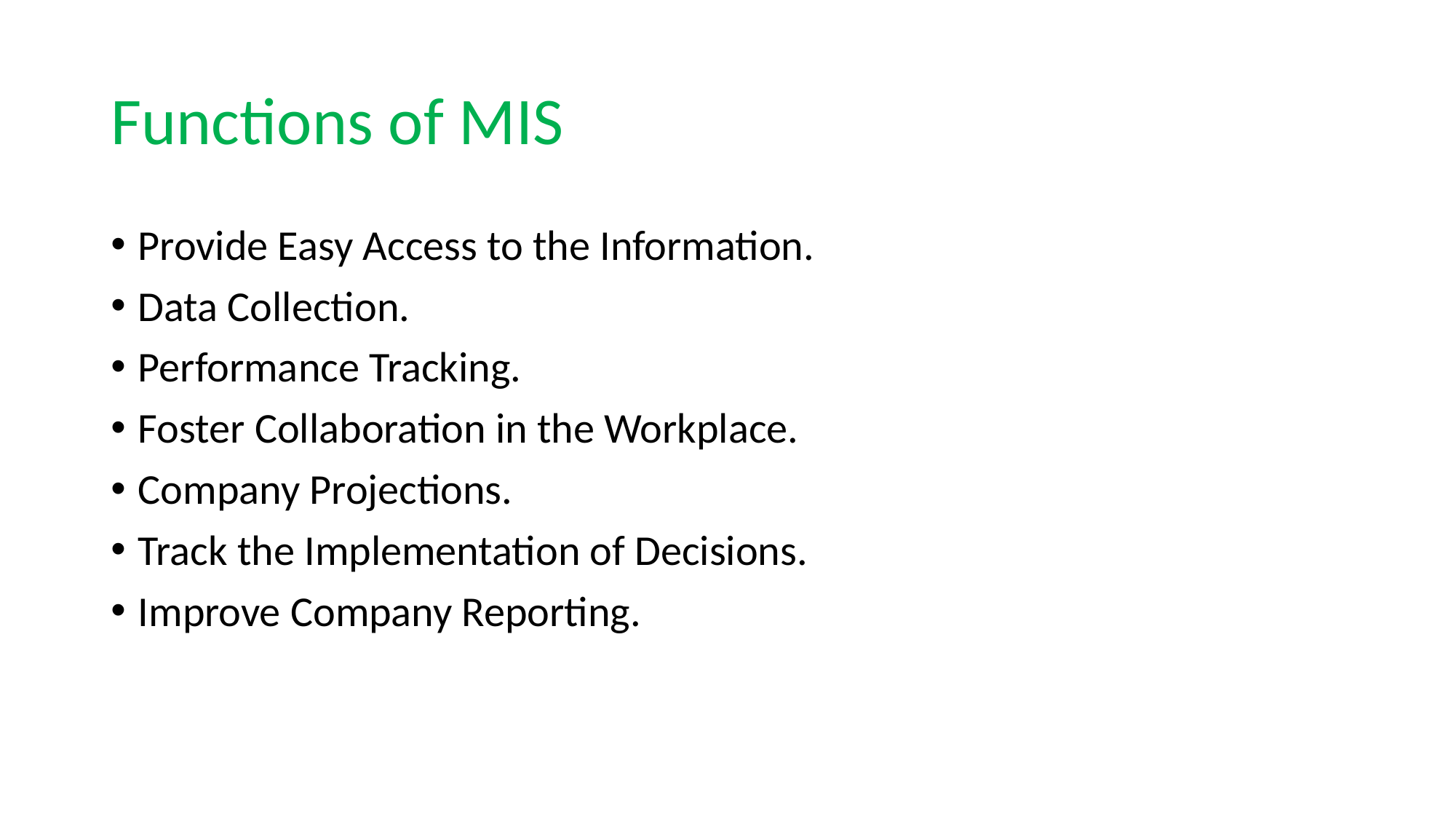

# Functions of MIS
Provide Easy Access to the Information.
Data Collection.
Performance Tracking.
Foster Collaboration in the Workplace.
Company Projections.
Track the Implementation of Decisions.
Improve Company Reporting.